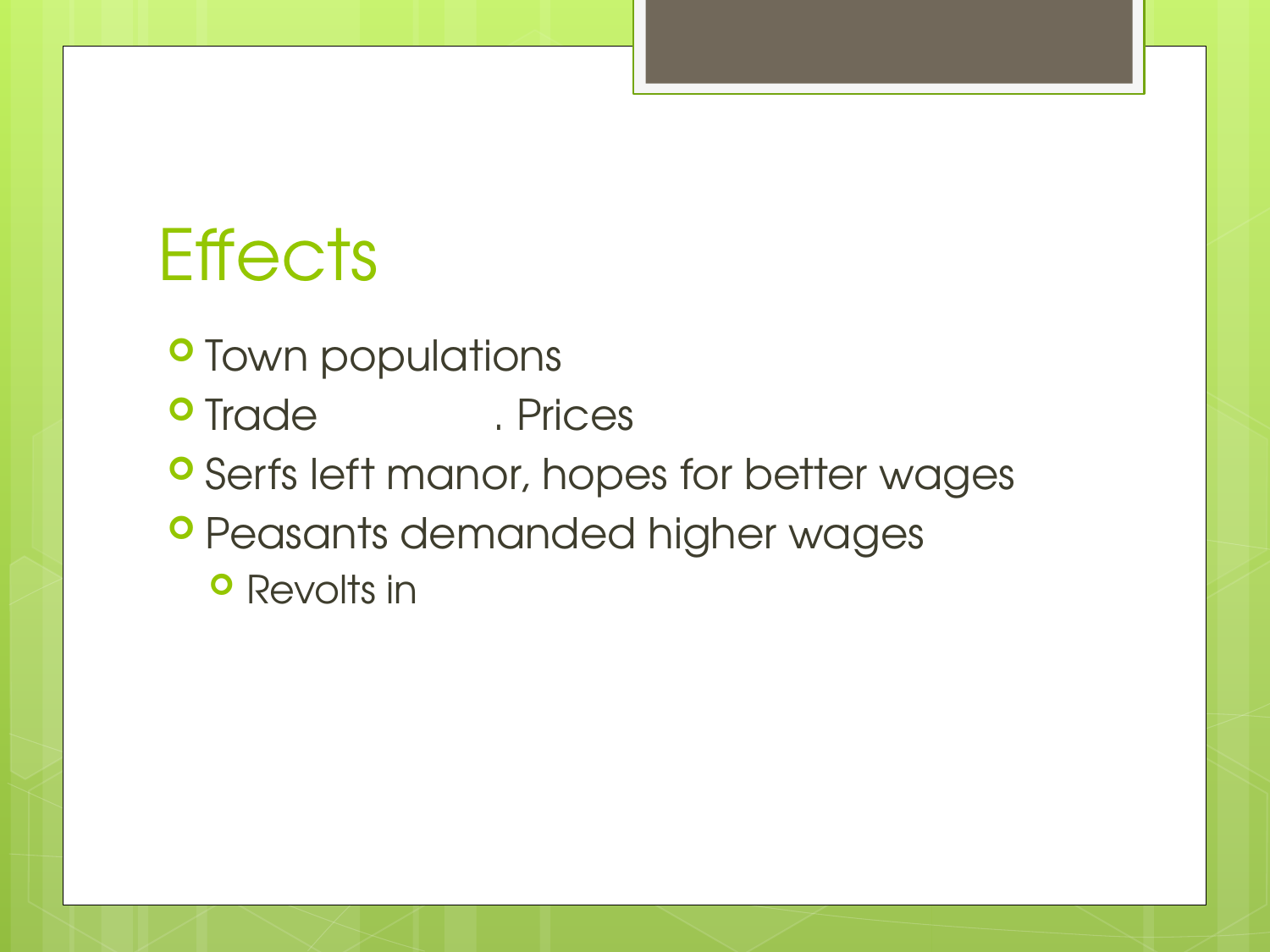

# Effects
Town populations
Trade               . Prices
Serfs left manor, hopes for better wages
Peasants demanded higher wages
Revolts in